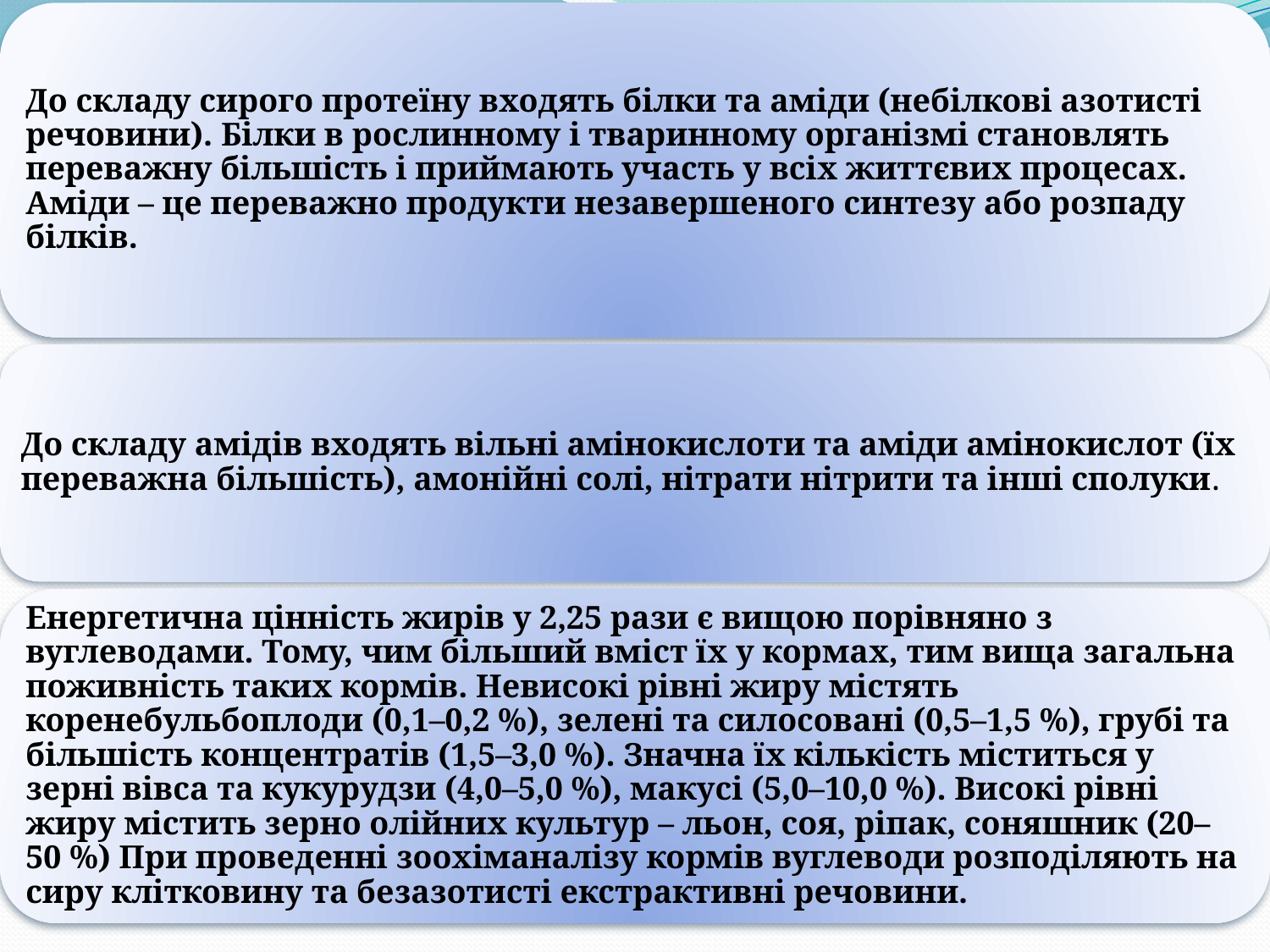

До складу сирого протеїну входять білки та аміди (небілкові азотисті речовини). Білки в рослинному і тваринному організмі становлять переважну більшість і приймають участь у всіх життєвих процесах. Аміди – це переважно продукти незавершеного синтезу або розпаду білків.
До складу амідів входять вільні амінокислоти та аміди амінокислот (їх переважна більшість), амонійні солі, нітрати нітрити та інші сполуки.
Енергетична цінність жирів у 2,25 рази є вищою порівняно з вуглеводами. Тому, чим більший вміст їх у кормах, тим вища загальна поживність таких кормів. Невисокі рівні жиру містять коренебульбоплоди (0,1–0,2 %), зелені та силосовані (0,5–1,5 %), грубі та більшість концентратів (1,5–3,0 %). Значна їх кількість міститься у зерні вівса та кукурудзи (4,0–5,0 %), макусі (5,0–10,0 %). Високі рівні жиру містить зерно олійних культур – льон, соя, ріпак, соняшник (20–50 %) При проведенні зоохіманалізу кормів вуглеводи розподіляють на сиру клітковину та безазотисті екстрактивні речовини.